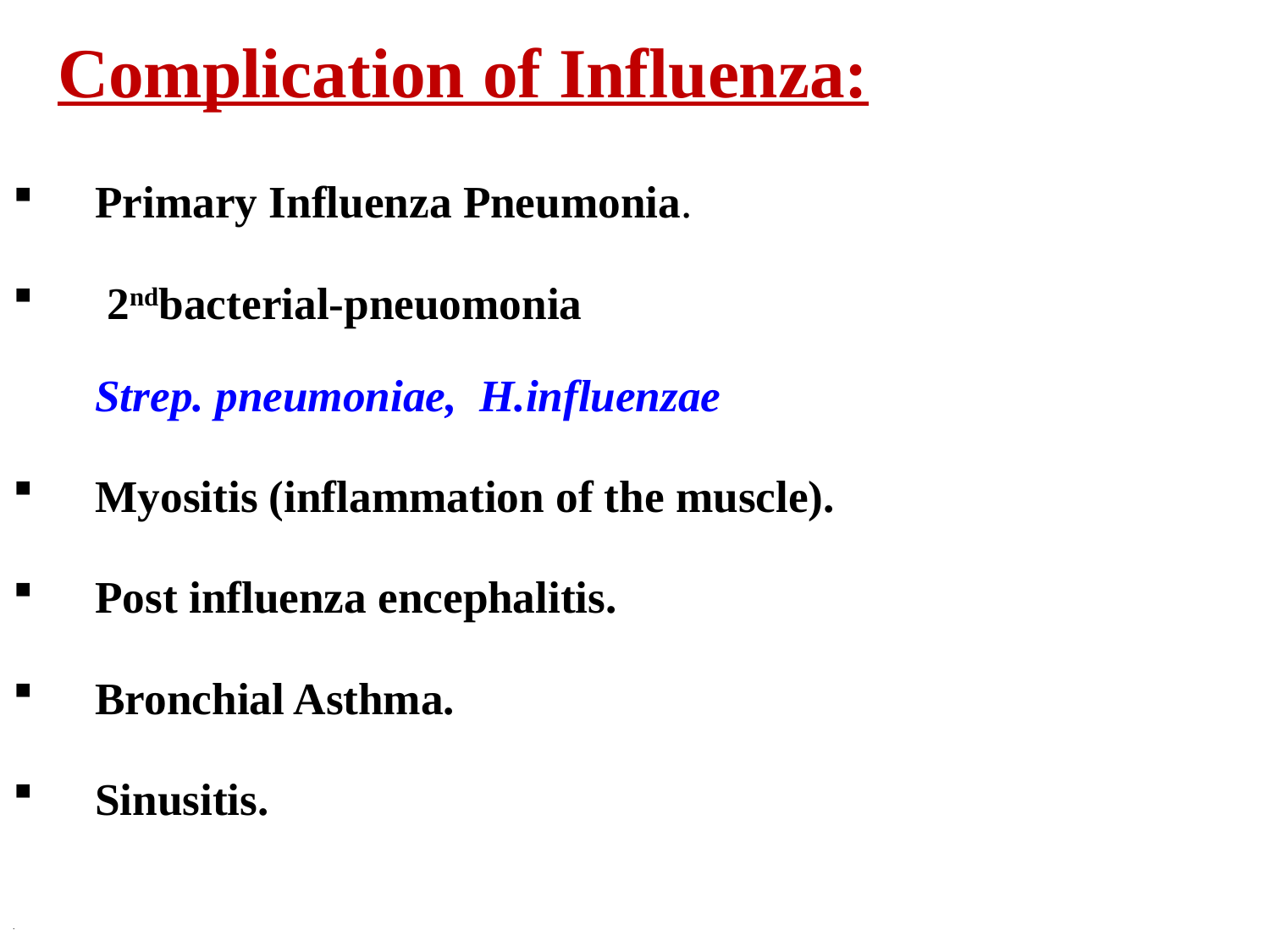

# Complication of Influenza:
Primary Influenza Pneumonia.
 2ndbacterial-pneuomonia                                                      Strep. pneumoniae,  H.influenzae
Myositis (inflammation of the muscle).
Post influenza encephalitis.
Bronchial Asthma.
Sinusitis.

.